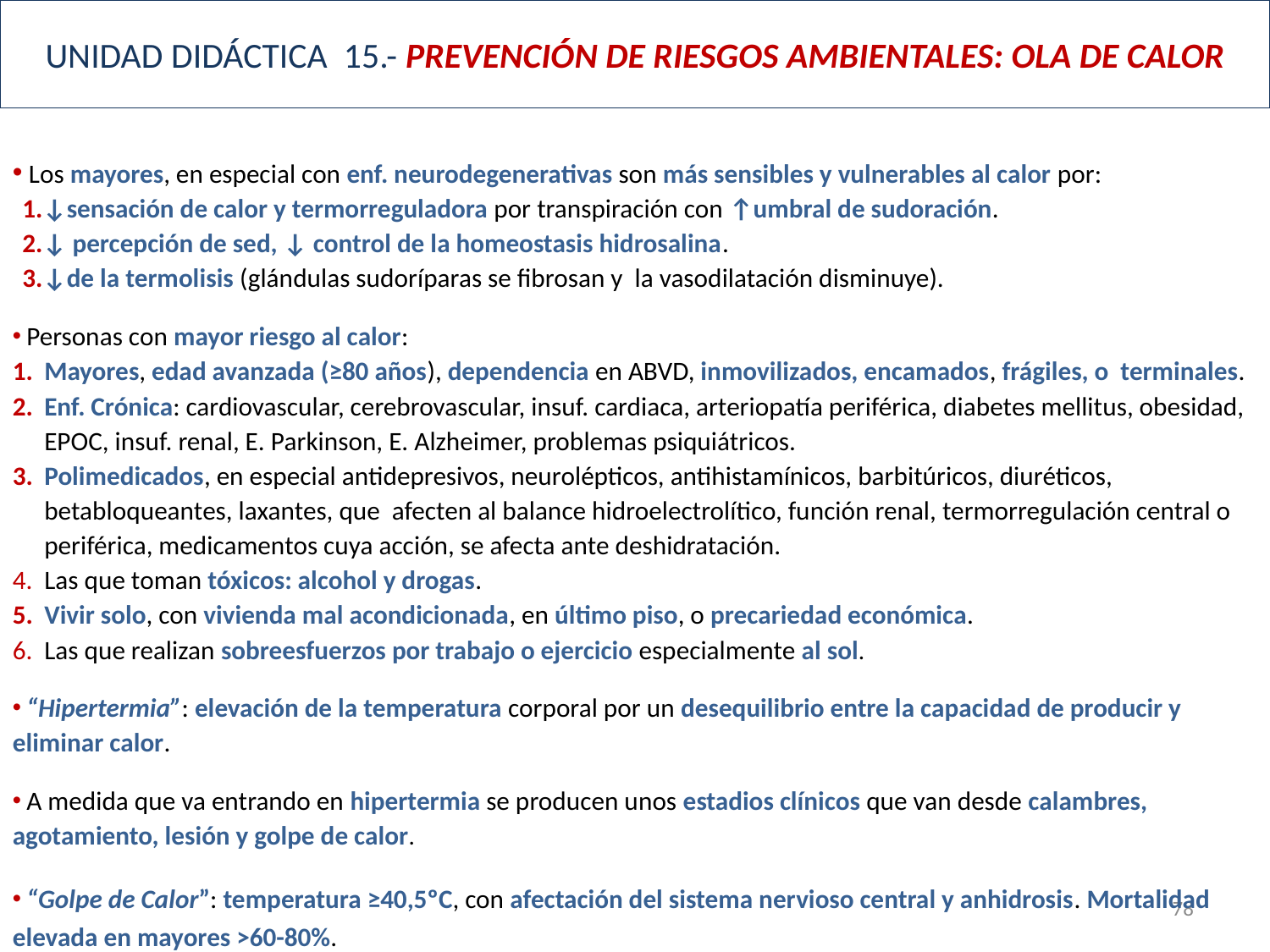

# UNIDAD DIDÁCTICA  15.- PREVENCIÓN DE RIESGOS AMBIENTALES: OLA DE CALOR

 Los mayores, en especial con enf. neurodegenerativas son más sensibles y vulnerables al calor por:
↓sensación de calor y termorreguladora por transpiración con ↑umbral de sudoración.
↓ percepción de sed, ↓ control de la homeostasis hidrosalina.
↓de la termolisis (glándulas sudoríparas se fibrosan y  la vasodilatación disminuye).

 Personas con mayor riesgo al calor:
Mayores, edad avanzada (≥80 años), dependencia en ABVD, inmovilizados, encamados, frágiles, o  terminales.
Enf. Crónica: cardiovascular, cerebrovascular, insuf. cardiaca, arteriopatía periférica, diabetes mellitus, obesidad, EPOC, insuf. renal, E. Parkinson, E. Alzheimer, problemas psiquiátricos.
Polimedicados, en especial antidepresivos, neurolépticos, antihistamínicos, barbitúricos, diuréticos, betabloqueantes, laxantes, que  afecten al balance hidroelectrolítico, función renal, termorregulación central o periférica, medicamentos cuya acción, se afecta ante deshidratación.
Las que toman tóxicos: alcohol y drogas.
Vivir solo, con vivienda mal acondicionada, en último piso, o precariedad económica.
Las que realizan sobreesfuerzos por trabajo o ejercicio especialmente al sol.

 “Hipertermia”: elevación de la temperatura corporal por un desequilibrio entre la capacidad de producir y eliminar calor.

 A medida que va entrando en hipertermia se producen unos estadios clínicos que van desde calambres, agotamiento, lesión y golpe de calor.

 “Golpe de Calor”: temperatura ≥40,5ºC, con afectación del sistema nervioso central y anhidrosis. Mortalidad elevada en mayores >60-80%.

78